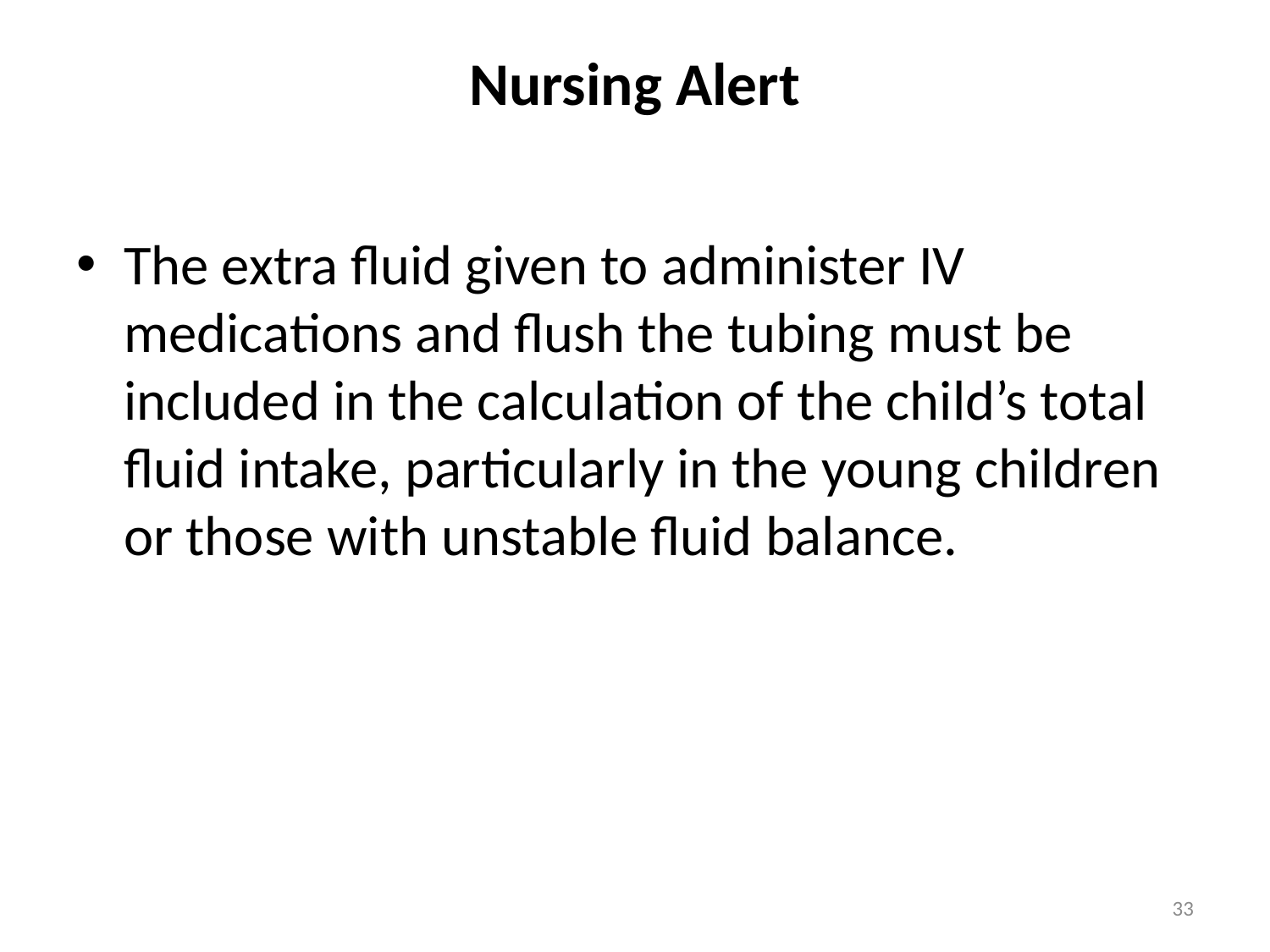

# Nursing Alert
The extra fluid given to administer IV medications and flush the tubing must be included in the calculation of the child’s total fluid intake, particularly in the young children or those with unstable fluid balance.
33